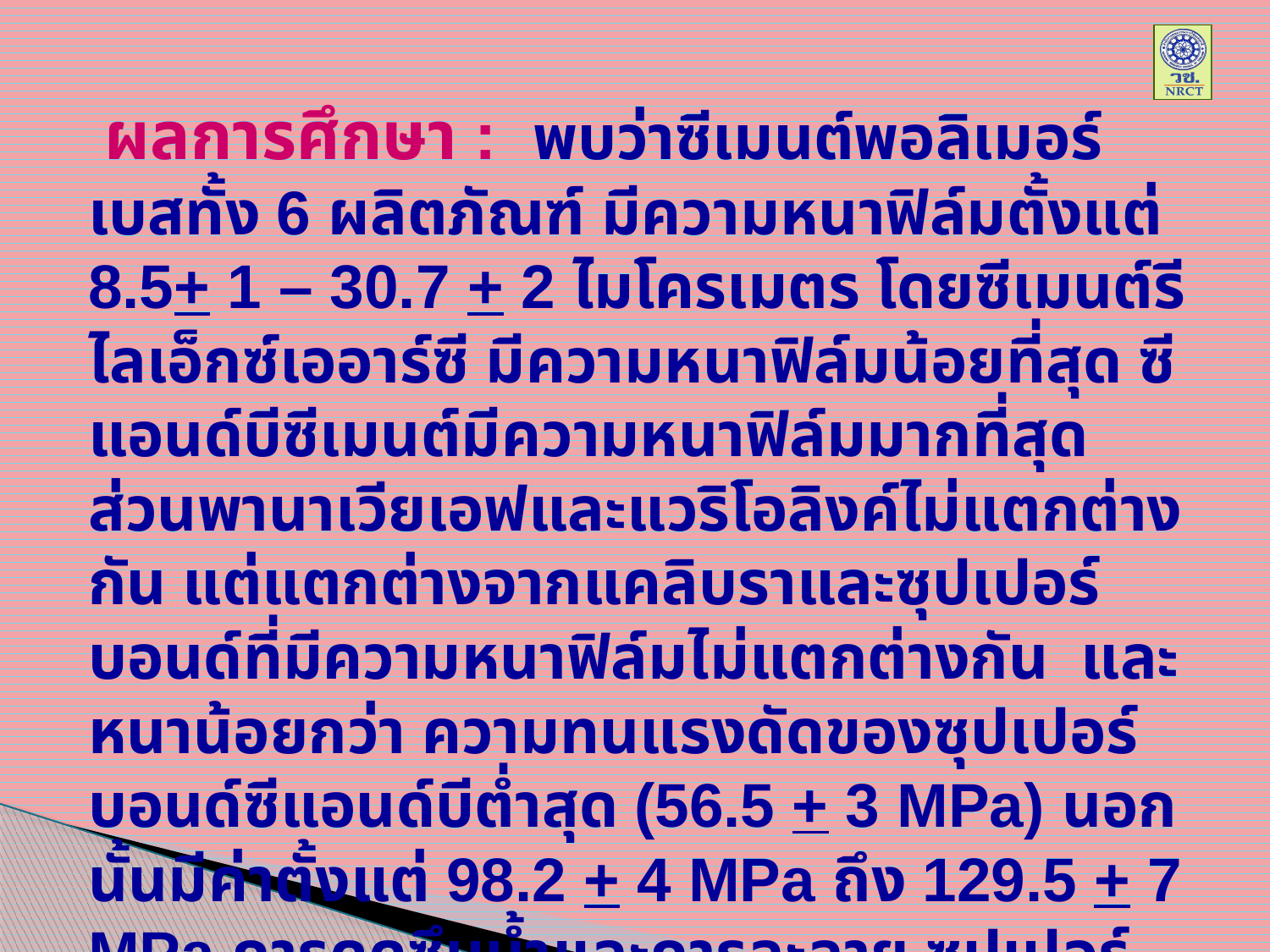

ผลการศึกษา :  พบว่าซีเมนต์พอลิเมอร์เบสทั้ง 6 ผลิตภัณฑ์ มีความหนาฟิล์มตั้งแต่ 8.5+ 1 – 30.7 + 2 ไมโครเมตร โดยซีเมนต์รีไลเอ็กซ์เออาร์ซี มีความหนาฟิล์มน้อยที่สุด ซีแอนด์บีซีเมนต์มีความหนาฟิล์มมากที่สุด ส่วนพานาเวียเอฟและแวริโอลิงค์ไม่แตกต่างกัน แต่แตกต่างจากแคลิบราและซุปเปอร์บอนด์ที่มีความหนาฟิล์มไม่แตกต่างกัน  และหนาน้อยกว่า ความทนแรงดัดของซุปเปอร์บอนด์ซีแอนด์บีต่ำสุด (56.5 + 3 MPa) นอกนั้นมีค่าตั้งแต่ 98.2 + 4 MPa ถึง 129.5 + 7 MPa การดูดซึมน้ำและการละลาย ซุปเปอร์บอนด์ดูดซึมน้ำและละลายตัวสูงสุด นอกนั้นอยู่ในเกณฑ์ใกล้เคียงกัน